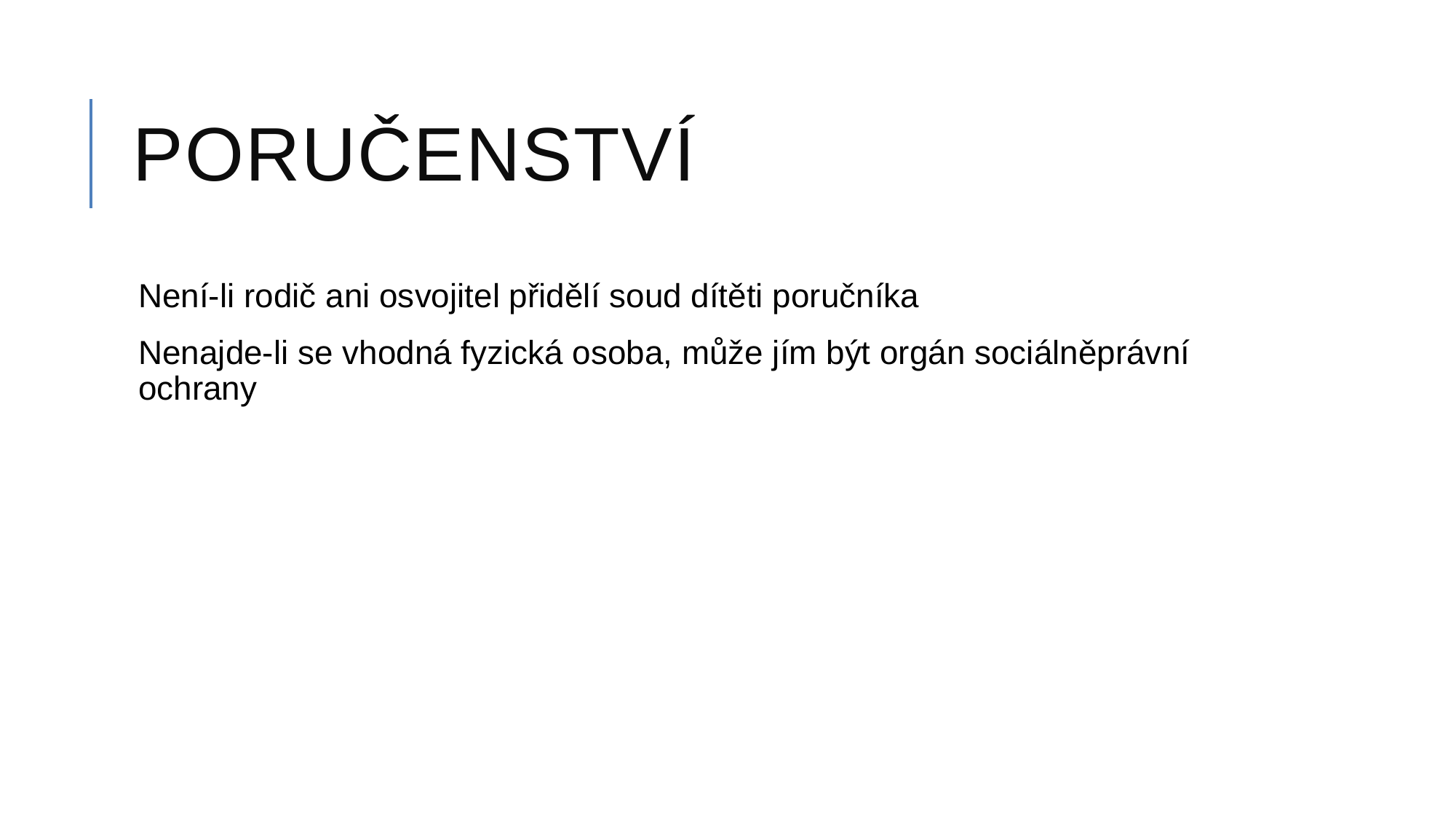

# Poručenství
Není-li rodič ani osvojitel přidělí soud dítěti poručníka
Nenajde-li se vhodná fyzická osoba, může jím být orgán sociálněprávní ochrany